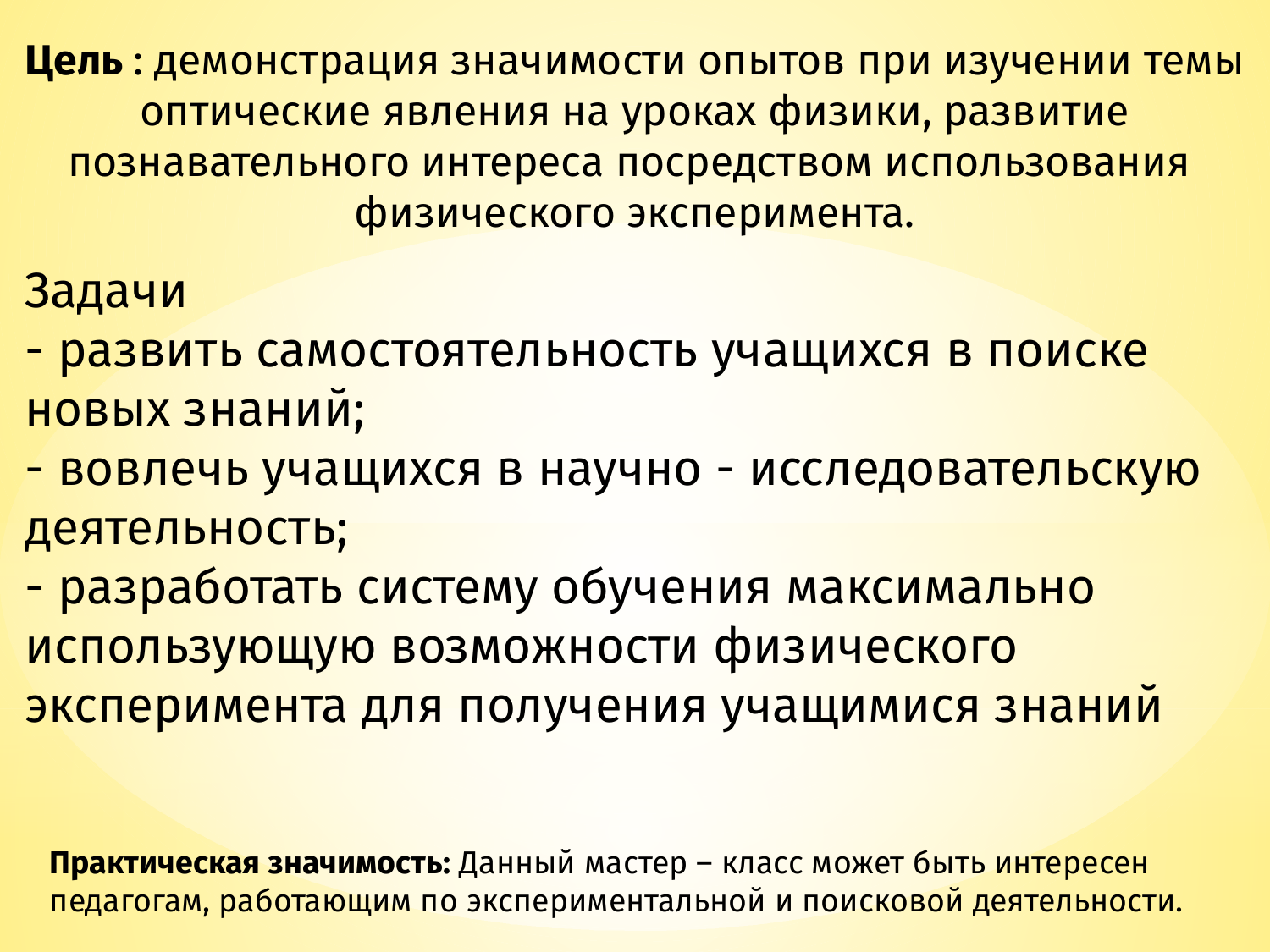

Цель : демонстрация значимости опытов при изучении темы оптические явления на уроках физики, развитие познавательного интереса посредством использования  физического эксперимента.
Задачи
- развить самостоятельность учащихся в поиске новых знаний;
- вовлечь учащихся в научно - исследовательскую деятельность;
- разработать систему обучения максимально использующую возможности физического эксперимента для получения учащимися знаний
Практическая значимость: Данный мастер – класс может быть интересен педагогам, работающим по экспериментальной и поисковой деятельности.